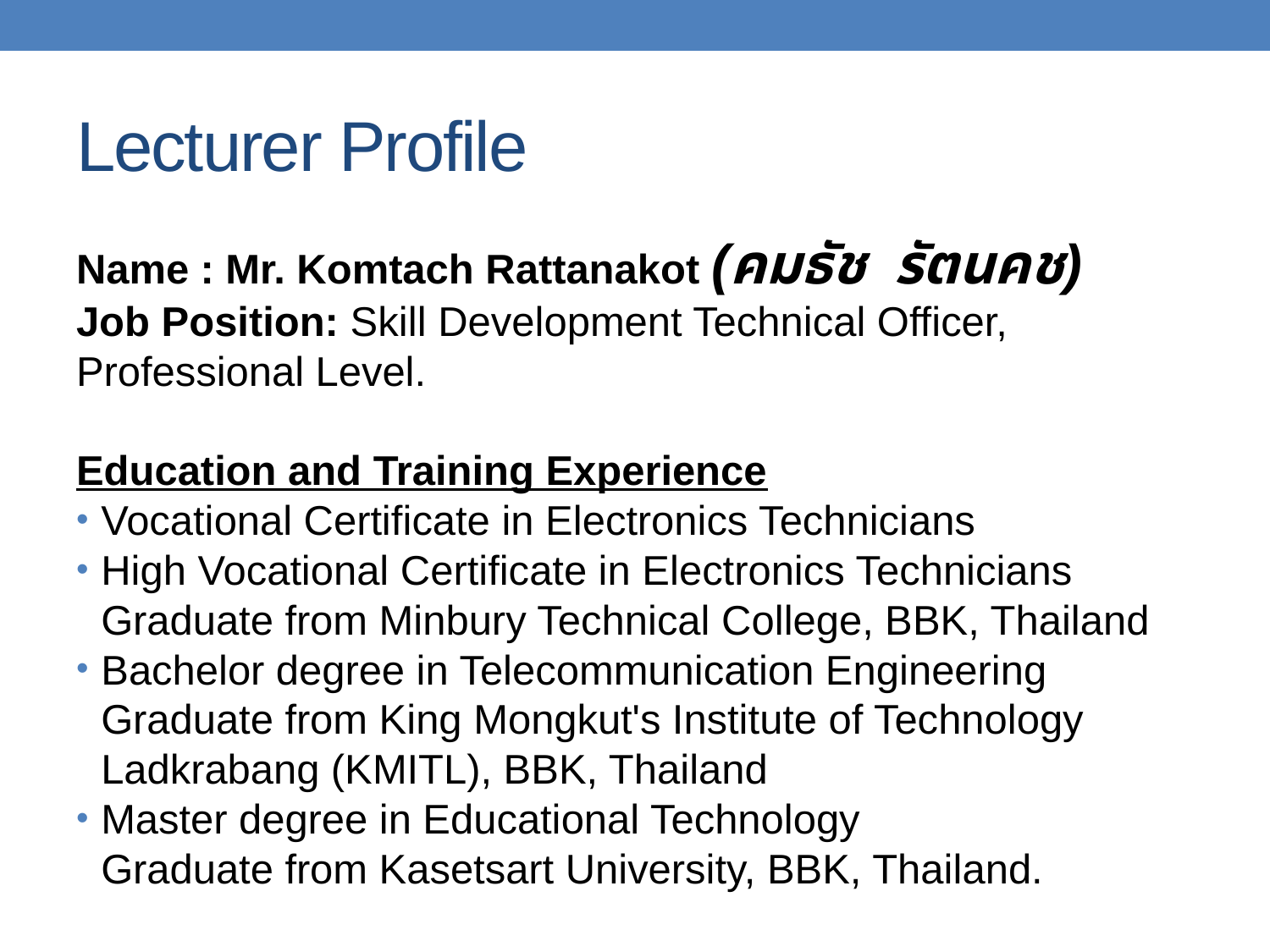

# Lecturer Profile
Name : Mr. Komtach Rattanakot (คมธัช  รัตนคช)
Job Position: Skill Development Technical Officer, Professional Level.

Education and Training Experience
Vocational Certificate in Electronics Technicians
High Vocational Certificate in Electronics Technicians
Graduate from Minbury Technical College, BBK, Thailand
Bachelor degree in Telecommunication Engineering
Graduate from King Mongkut's Institute of Technology Ladkrabang (KMITL), BBK, Thailand
Master degree in Educational Technology
Graduate from Kasetsart University, BBK, Thailand.